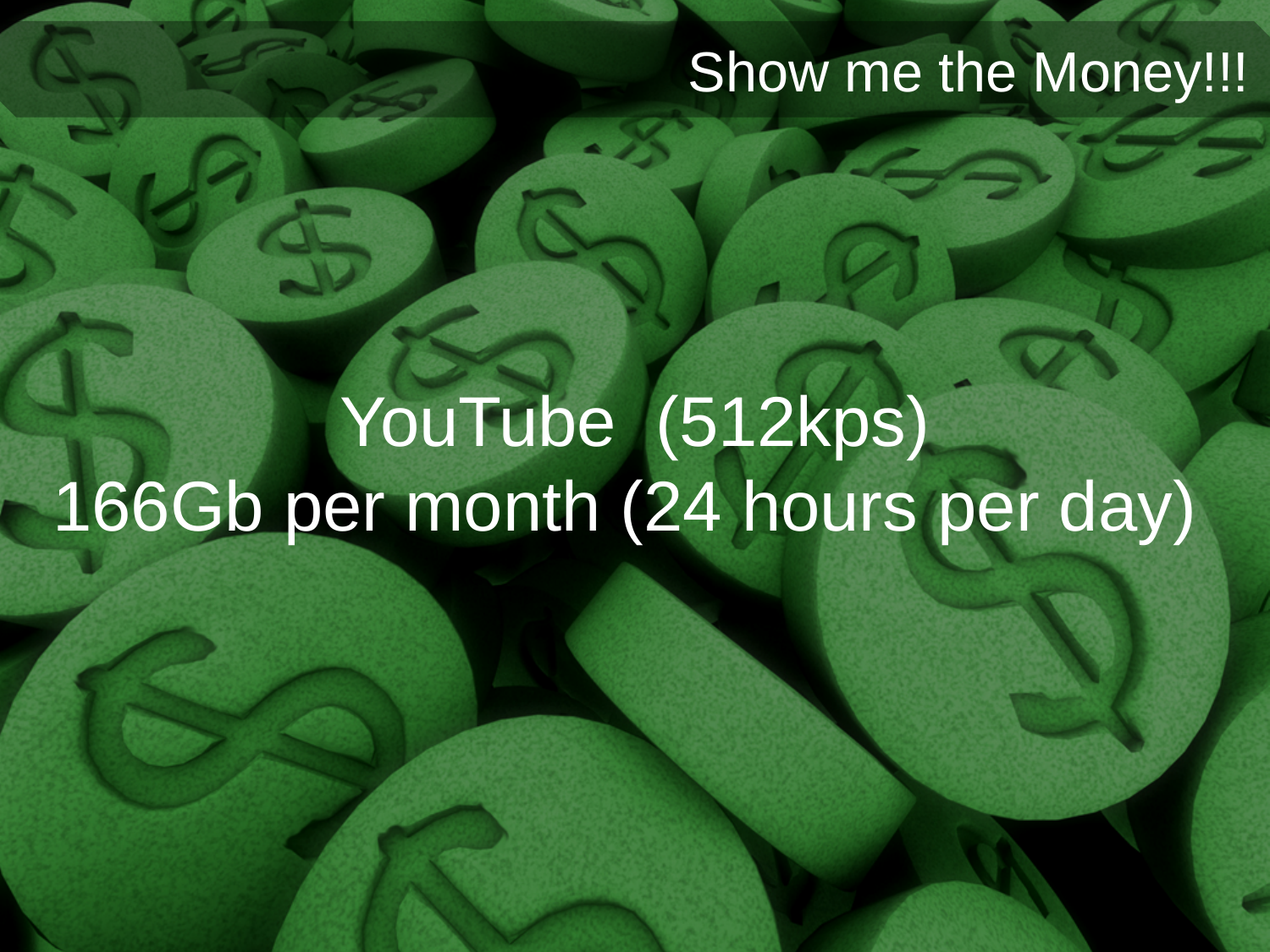

YouTube  (512kps)
166Gb per month (24 hours per day)